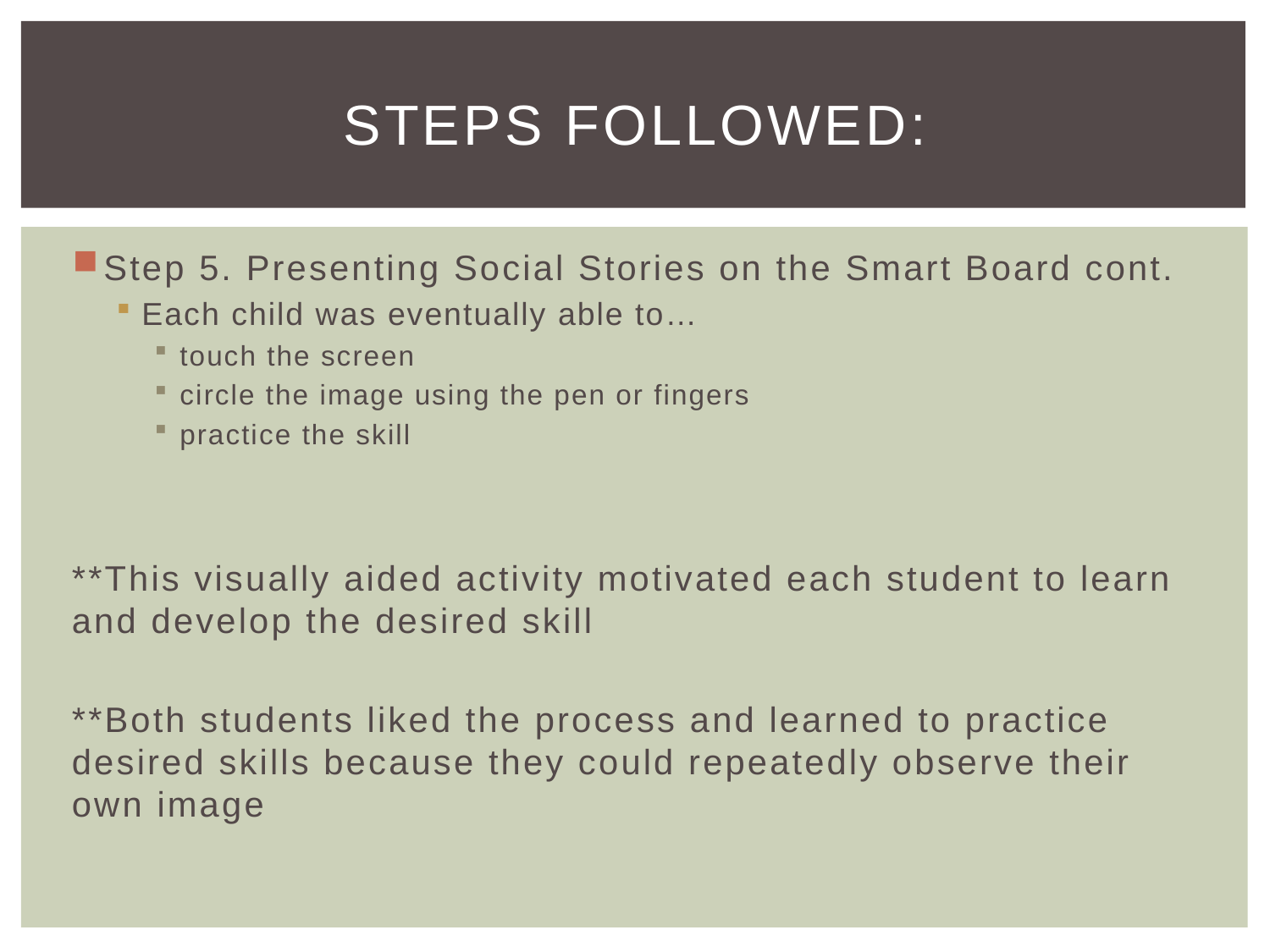

# Steps Followed:
Step 5. Presenting Social Stories on the Smart Board cont.
Each child was eventually able to…
touch the screen
circle the image using the pen or fingers
practice the skill

**This visually aided activity motivated each student to learn and develop the desired skill

**Both students liked the process and learned to practice desired skills because they could repeatedly observe their own image